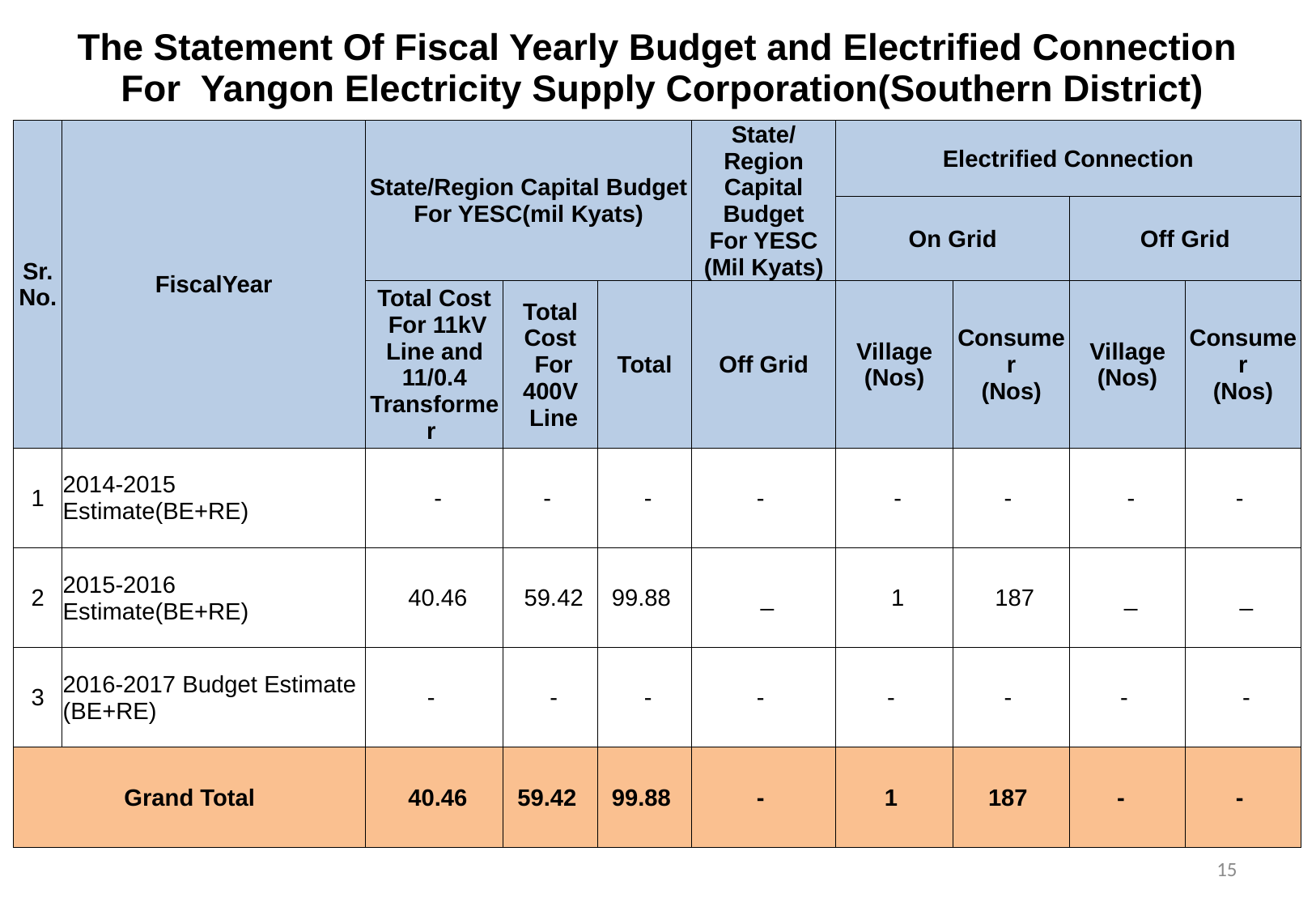

| The Statement Of Fiscal Yearly Budget and Electrified Connection For Yangon Electricity Supply Corporation(Southern District) |  |  |  |  |  |  |  |  |  |
| --- | --- | --- | --- | --- | --- | --- | --- | --- | --- |
| Sr. No. | FiscalYear | State/Region Capital Budget For YESC(mil Kyats) |  |  | State/Region Capital Budget For YESC (Mil Kyats) | Electrified Connection |  |  |  |
|  |  |  |  |  |  | On Grid |  | Off Grid |  |
|  |  | Total Cost For 11kV Line and 11/0.4 Transformer | Total Cost For 400V Line | Total | Off Grid | Village (Nos) | Consumer (Nos) | Village (Nos) | Consumer (Nos) |
| 1 | 2014-2015 Estimate(BE+RE) | - | - | - | - | - | - | - | - |
| 2 | 2015-2016 Estimate(BE+RE) | 40.46 | 59.42 | 99.88 | \_ | 1 | 187 | \_ | \_ |
| 3 | 2016-2017 Budget Estimate (BE+RE) | - | - | - | - | - | - | - | - |
| Grand Total |  | 40.46 | 59.42 | 99.88 | - | 1 | 187 | - | - |
15